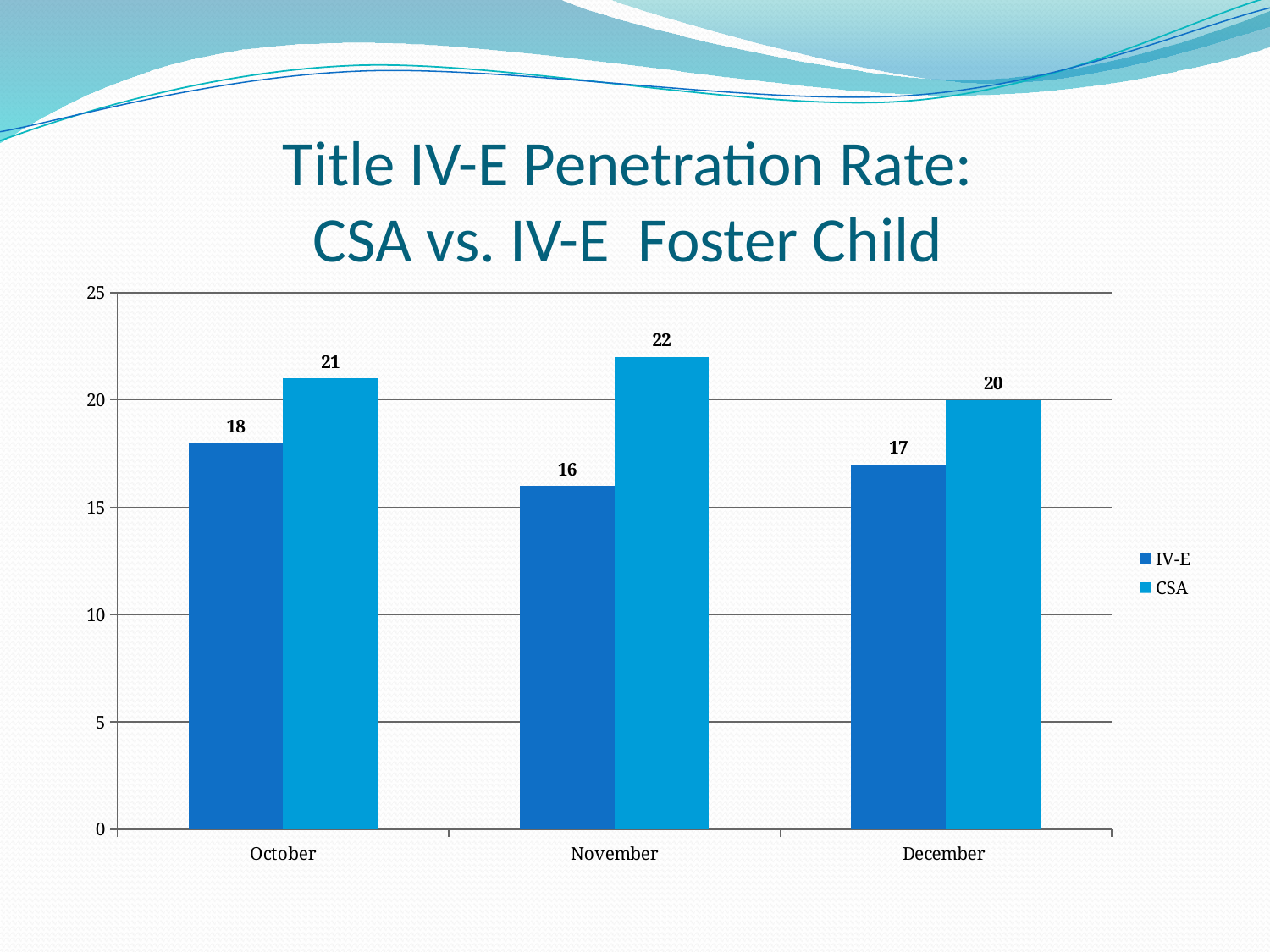

# Title IV-E Penetration Rate: CSA vs. IV-E  Foster Child

### Chart

| Category | IV-E | CSA |
|---|---|---|
| October | 18.0 | 21.0 |
| November | 16.0 | 22.0 |
| December  | 17.0 | 20.0 |